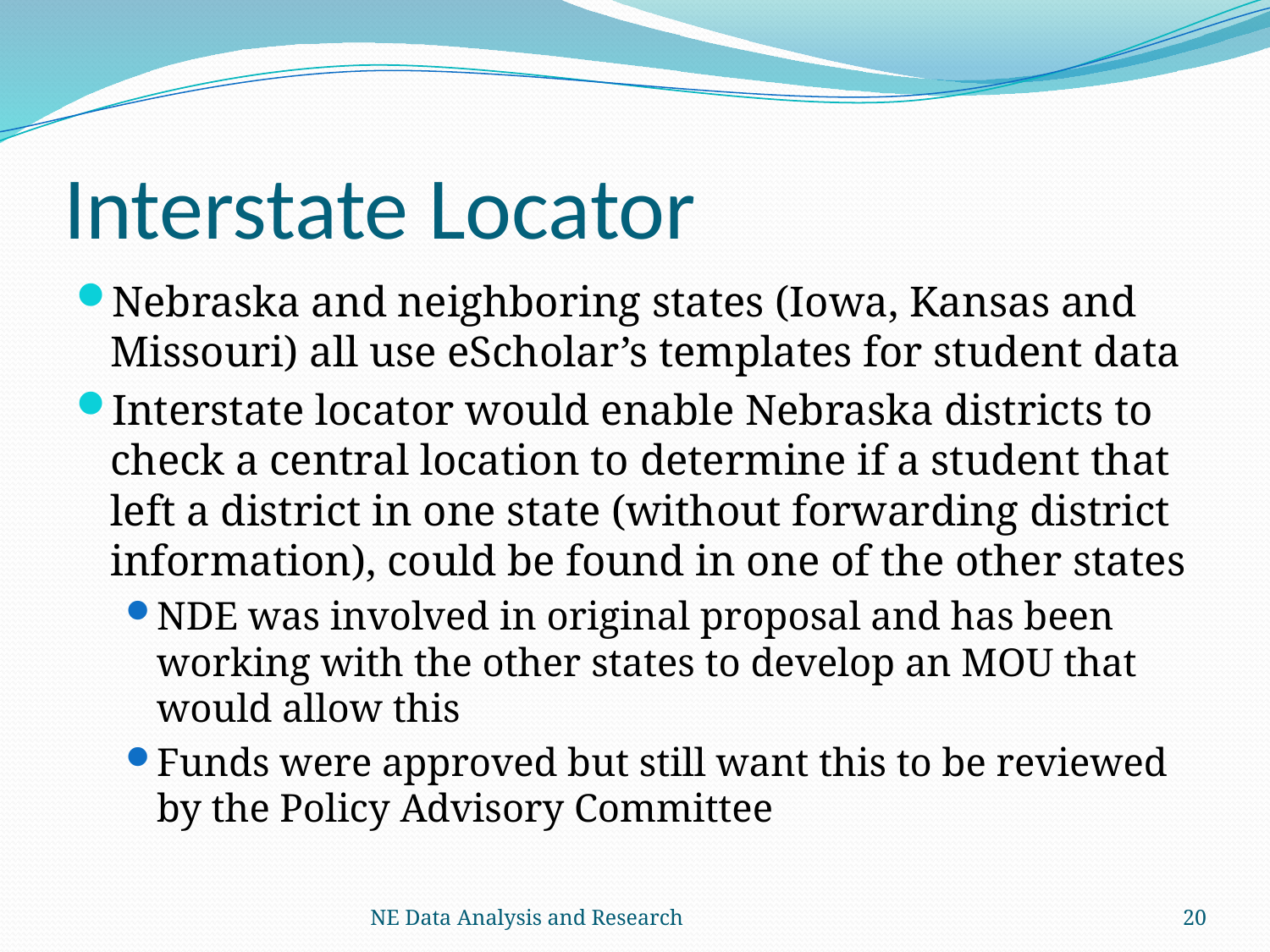

# Interstate Locator
Nebraska and neighboring states (Iowa, Kansas and Missouri) all use eScholar’s templates for student data
Interstate locator would enable Nebraska districts to check a central location to determine if a student that left a district in one state (without forwarding district information), could be found in one of the other states
NDE was involved in original proposal and has been working with the other states to develop an MOU that would allow this
Funds were approved but still want this to be reviewed by the Policy Advisory Committee
NE Data Analysis and Research
20